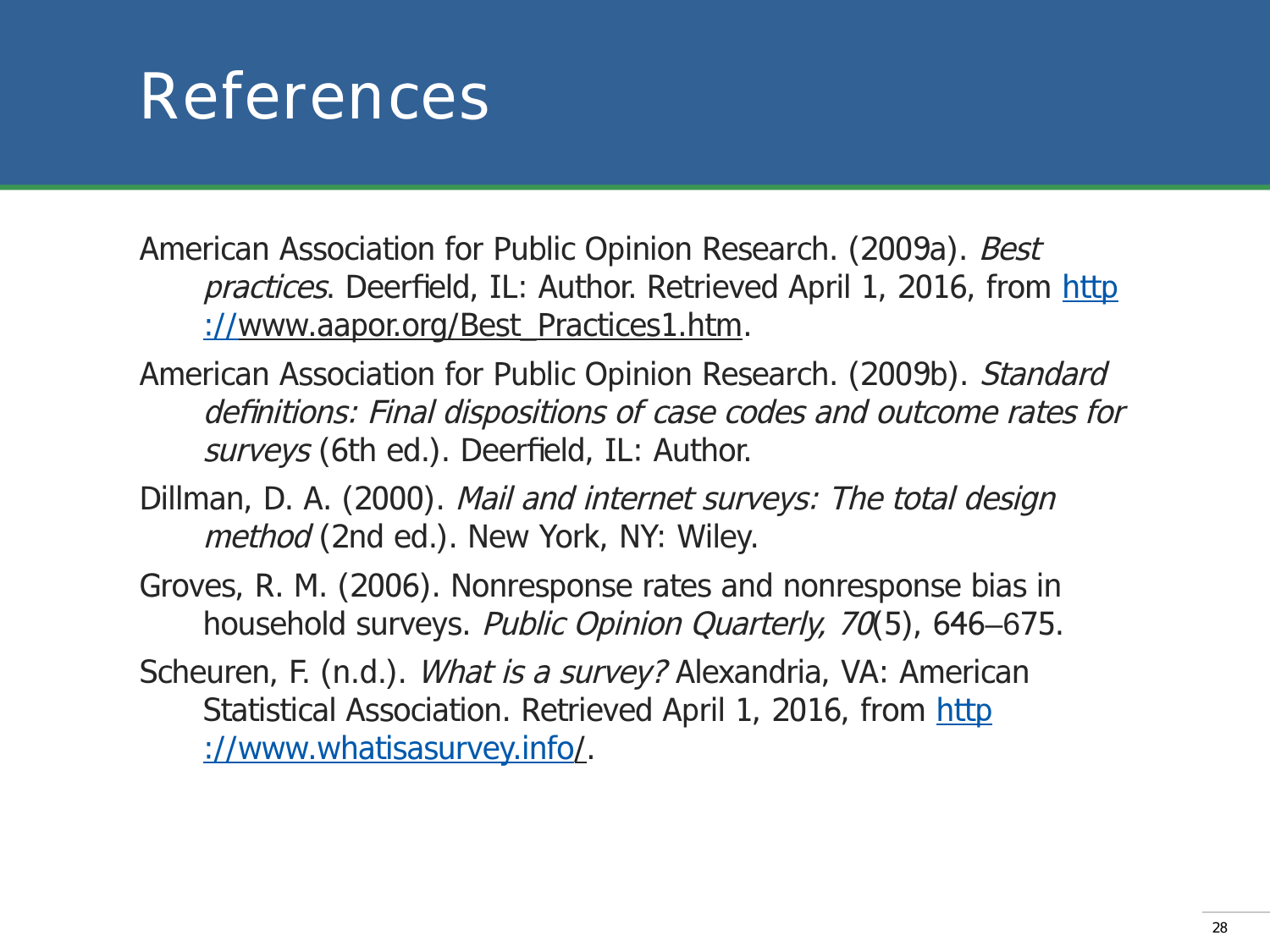

# References
American Association for Public Opinion Research. (2009a). Best practices. Deerfield, IL: Author. Retrieved April 1, 2016, from http://www.aapor.org/Best_Practices1.htm.
American Association for Public Opinion Research. (2009b). Standard definitions: Final dispositions of case codes and outcome rates for surveys (6th ed.). Deerfield, IL: Author.
Dillman, D. A. (2000). Mail and internet surveys: The total design method (2nd ed.). New York, NY: Wiley.
Groves, R. M. (2006). Nonresponse rates and nonresponse bias in household surveys. Public Opinion Quarterly, 70(5), 646–675.
Scheuren, F. (n.d.). What is a survey? Alexandria, VA: American Statistical Association. Retrieved April 1, 2016, from http://www.whatisasurvey.info/.

28